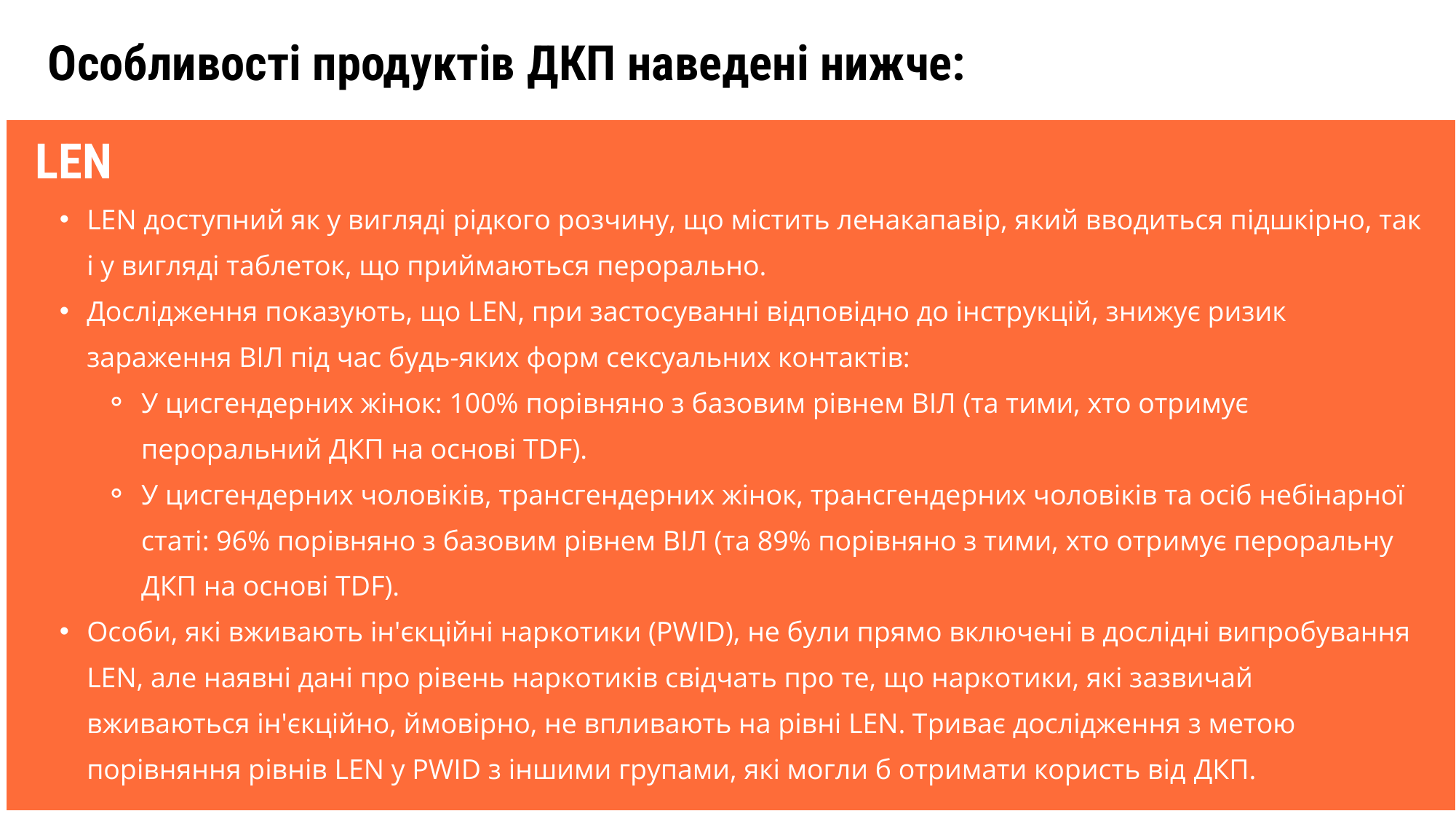

Особливості продуктів ДКП наведені нижче:

LEN
LEN доступний як у вигляді рідкого розчину, що містить ленакапавір, який вводиться підшкірно, так і у вигляді таблеток, що приймаються перорально.
Дослідження показують, що LEN, при застосуванні відповідно до інструкцій, знижує ризик зараження ВІЛ під час будь-яких форм сексуальних контактів:
У цисгендерних жінок: 100% порівняно з базовим рівнем ВІЛ (та тими, хто отримує пероральний ДКП на основі TDF).
У цисгендерних чоловіків, трансгендерних жінок, трансгендерних чоловіків та осіб небінарної статі: 96% порівняно з базовим рівнем ВІЛ (та 89% порівняно з тими, хто отримує пероральну ДКП на основі TDF).
Особи, які вживають ін'єкційні наркотики (PWID), не були прямо включені в дослідні випробування LEN, але наявні дані про рівень наркотиків свідчать про те, що наркотики, які зазвичай вживаються ін'єкційно, ймовірно, не впливають на рівні LEN. Триває дослідження з метою порівняння рівнів LEN у PWID з іншими групами, які могли б отримати користь від ДКП.